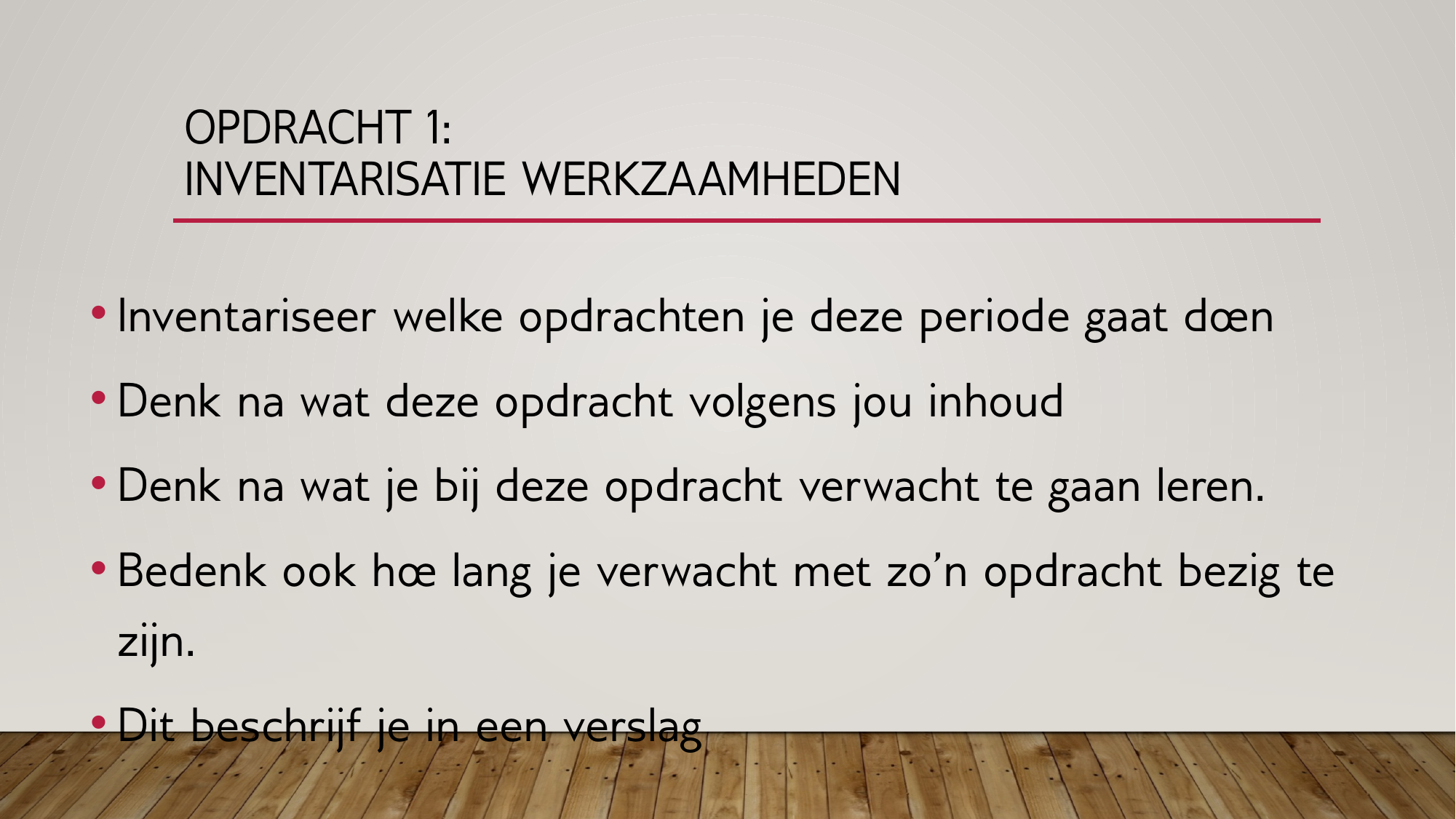

# opdracht 1: Inventarisatie werkzaamheden
Inventariseer welke opdrachten je deze periode gaat doen
Denk na wat deze opdracht volgens jou inhoud
Denk na wat je bij deze opdracht verwacht te gaan leren.
Bedenk ook hoe lang je verwacht met zo’n opdracht bezig te zijn.
Dit beschrijf je in een verslag